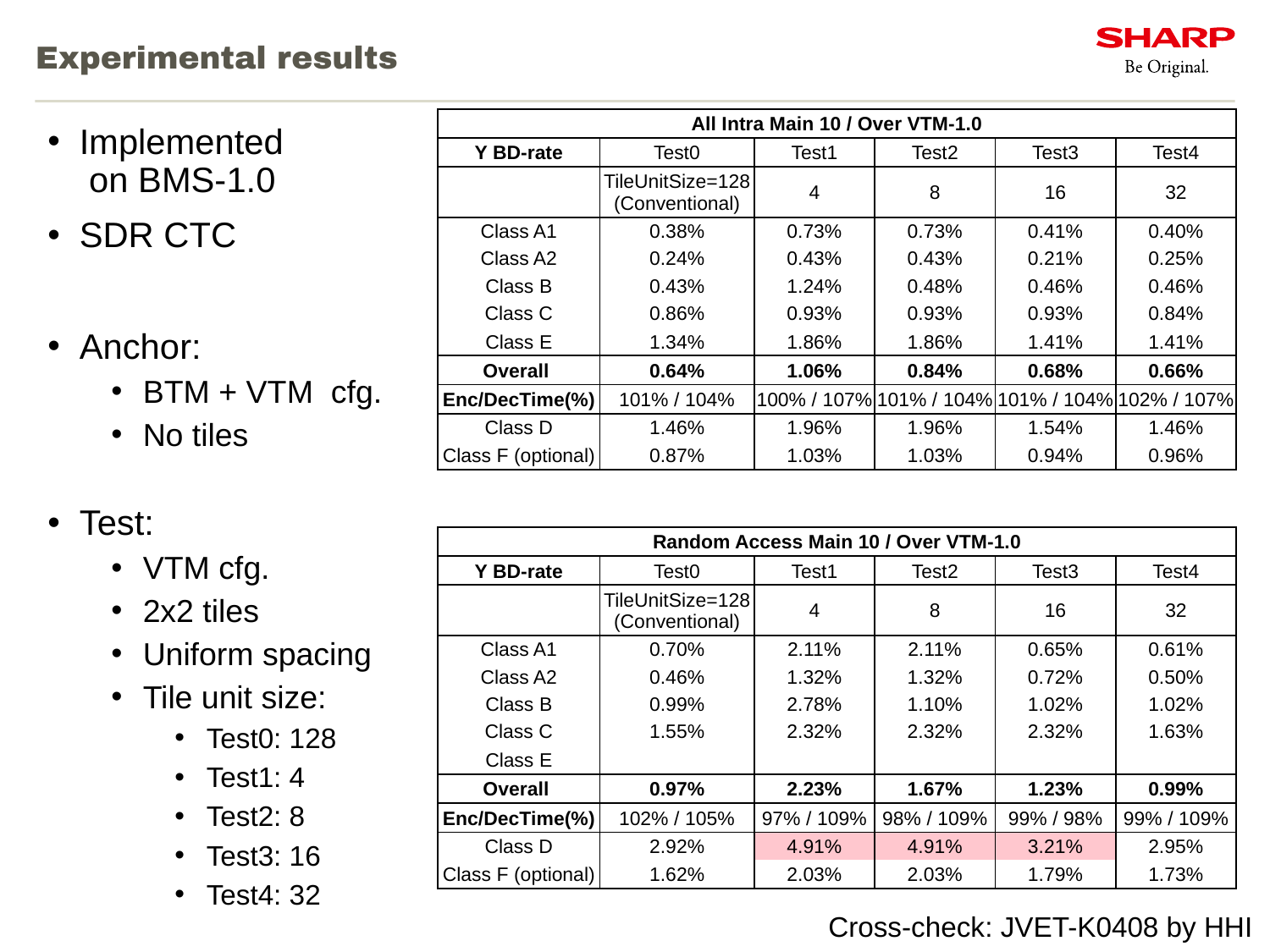

# Experimental results
| All Intra Main 10 / Over VTM-1.0 |  |  |  |  |  |
| --- | --- | --- | --- | --- | --- |
| Y BD-rate | Test0 | Test1 | Test2 | Test3 | Test4 |
|  | TileUnitSize=128 (Conventional) | 4 | 8 | 16 | 32 |
| Class A1 | 0.38% | 0.73% | 0.73% | 0.41% | 0.40% |
| Class A2 | 0.24% | 0.43% | 0.43% | 0.21% | 0.25% |
| Class B | 0.43% | 1.24% | 0.48% | 0.46% | 0.46% |
| Class C | 0.86% | 0.93% | 0.93% | 0.93% | 0.84% |
| Class E | 1.34% | 1.86% | 1.86% | 1.41% | 1.41% |
| Overall | 0.64% | 1.06% | 0.84% | 0.68% | 0.66% |
| Enc/DecTime(%) | 101% / 104% | 100% / 107% | 101% / 104% | 101% / 104% | 102% / 107% |
| Class D | 1.46% | 1.96% | 1.96% | 1.54% | 1.46% |
| Class F (optional) | 0.87% | 1.03% | 1.03% | 0.94% | 0.96% |
|  |  |  |  |  |  |
|  |  |  |  |  |  |
| Random Access Main 10 / Over VTM-1.0 |  |  |  |  |  |
| Y BD-rate | Test0 | Test1 | Test2 | Test3 | Test4 |
|  | TileUnitSize=128 (Conventional) | 4 | 8 | 16 | 32 |
| Class A1 | 0.70% | 2.11% | 2.11% | 0.65% | 0.61% |
| Class A2 | 0.46% | 1.32% | 1.32% | 0.72% | 0.50% |
| Class B | 0.99% | 2.78% | 1.10% | 1.02% | 1.02% |
| Class C | 1.55% | 2.32% | 2.32% | 2.32% | 1.63% |
| Class E |  |  |  |  |  |
| Overall | 0.97% | 2.23% | 1.67% | 1.23% | 0.99% |
| Enc/DecTime(%) | 102% / 105% | 97% / 109% | 98% / 109% | 99% / 98% | 99% / 109% |
| Class D | 2.92% | 4.91% | 4.91% | 3.21% | 2.95% |
| Class F (optional) | 1.62% | 2.03% | 2.03% | 1.79% | 1.73% |
Implemented
 on BMS-1.0
SDR CTC

Anchor:
BTM + VTM  cfg.
No tiles
Test:
VTM cfg.
2x2 tiles
Uniform spacing
Tile unit size:
Test0: 128
Test1: 4
Test2: 8
Test3: 16
Test4: 32
Cross-check: JVET-K0408 by HHI